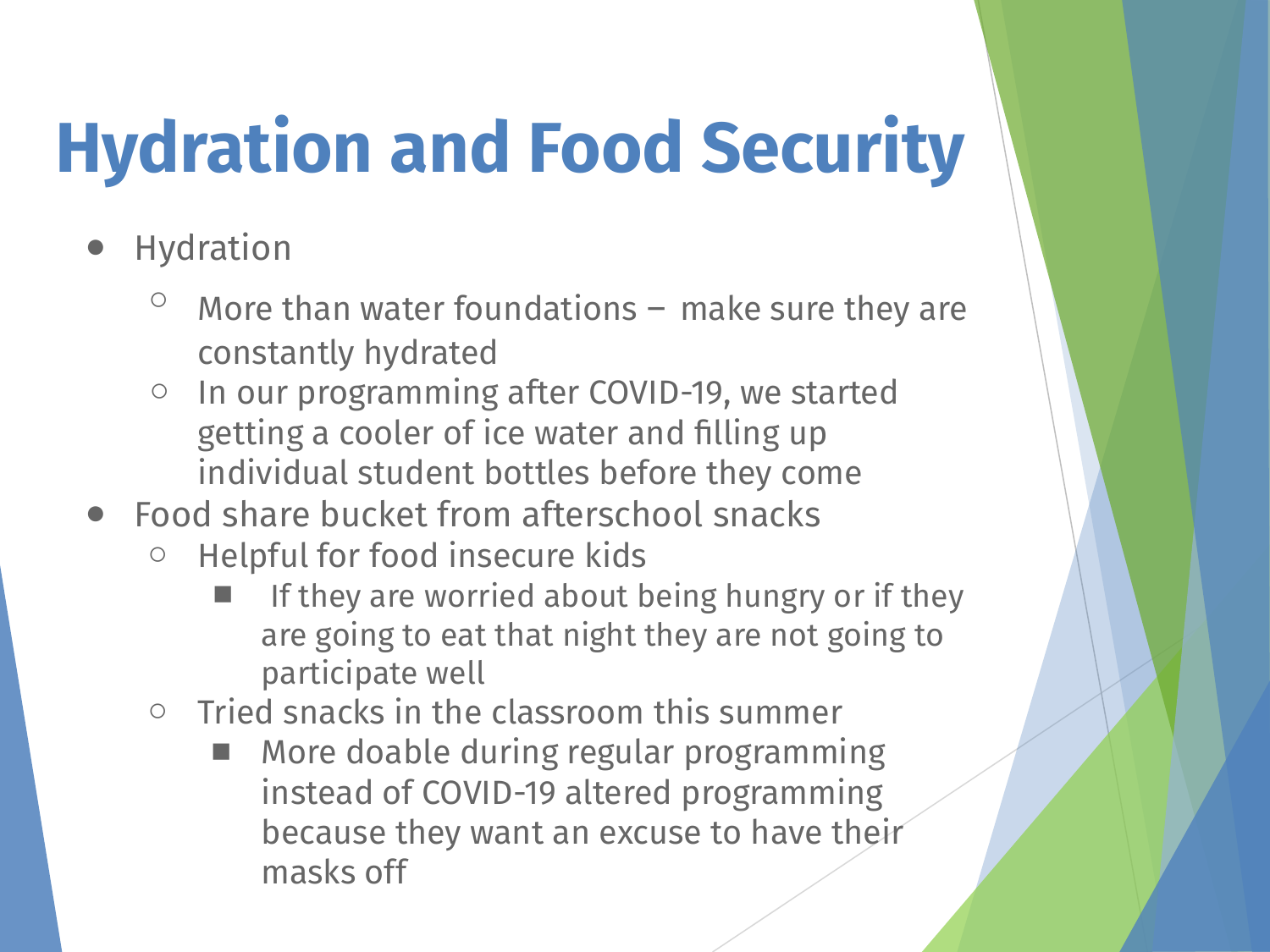

# Hydration and Food Security
Hydration
More than water foundations – make sure they are constantly hydrated
In our programming after COVID-19, we started getting a cooler of ice water and filling up individual student bottles before they come
Food share bucket from afterschool snacks
Helpful for food insecure kids
 If they are worried about being hungry or if they are going to eat that night they are not going to participate well
Tried snacks in the classroom this summer
More doable during regular programming instead of COVID-19 altered programming because they want an excuse to have their masks off